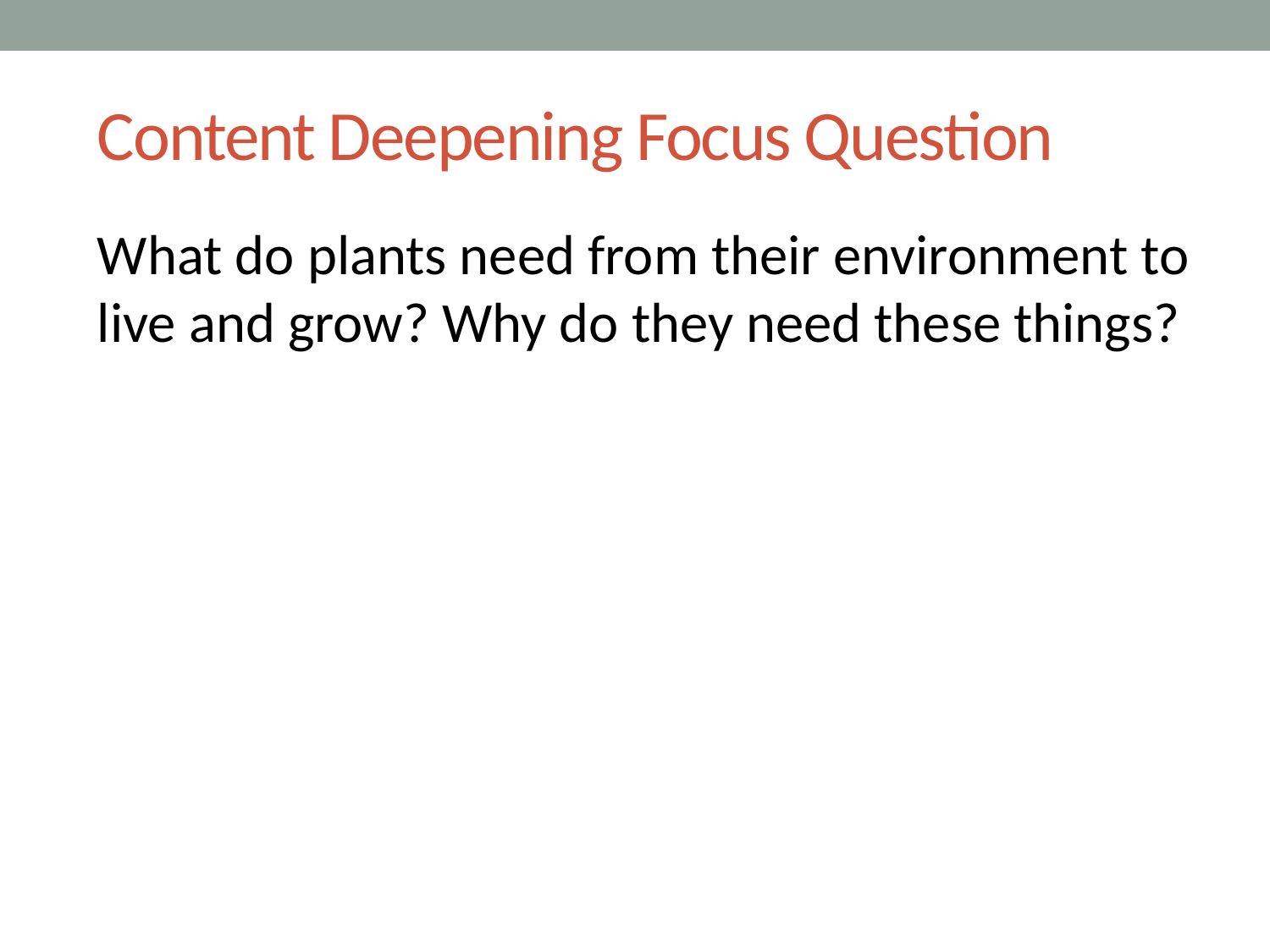

# Content Deepening Focus Question
What do plants need from their environment to live and grow? Why do they need these things?